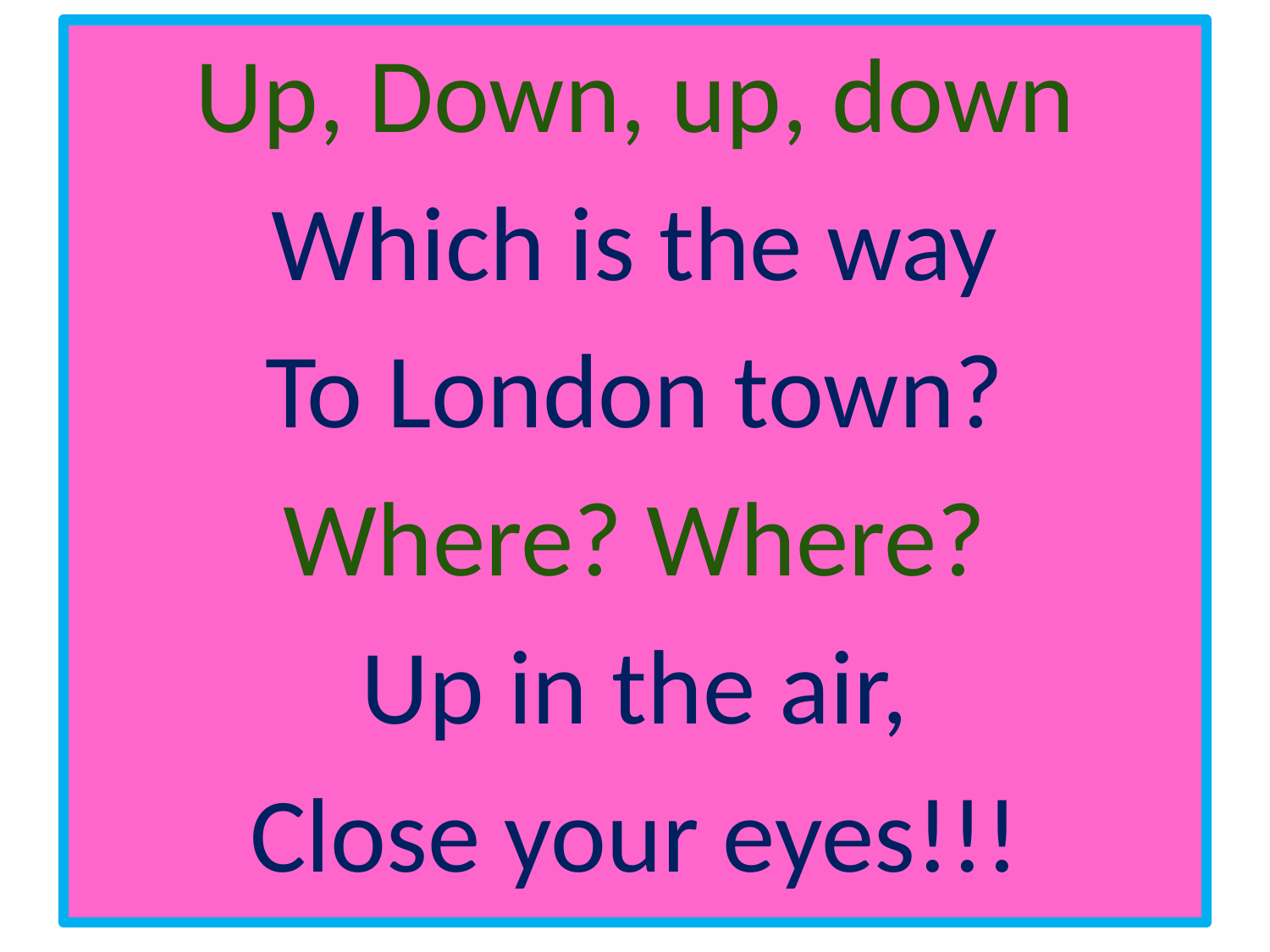

Up, Down, up, down
Which is the way
To London town?
Where? Where?
Up in the air,
Close your eyes!!!